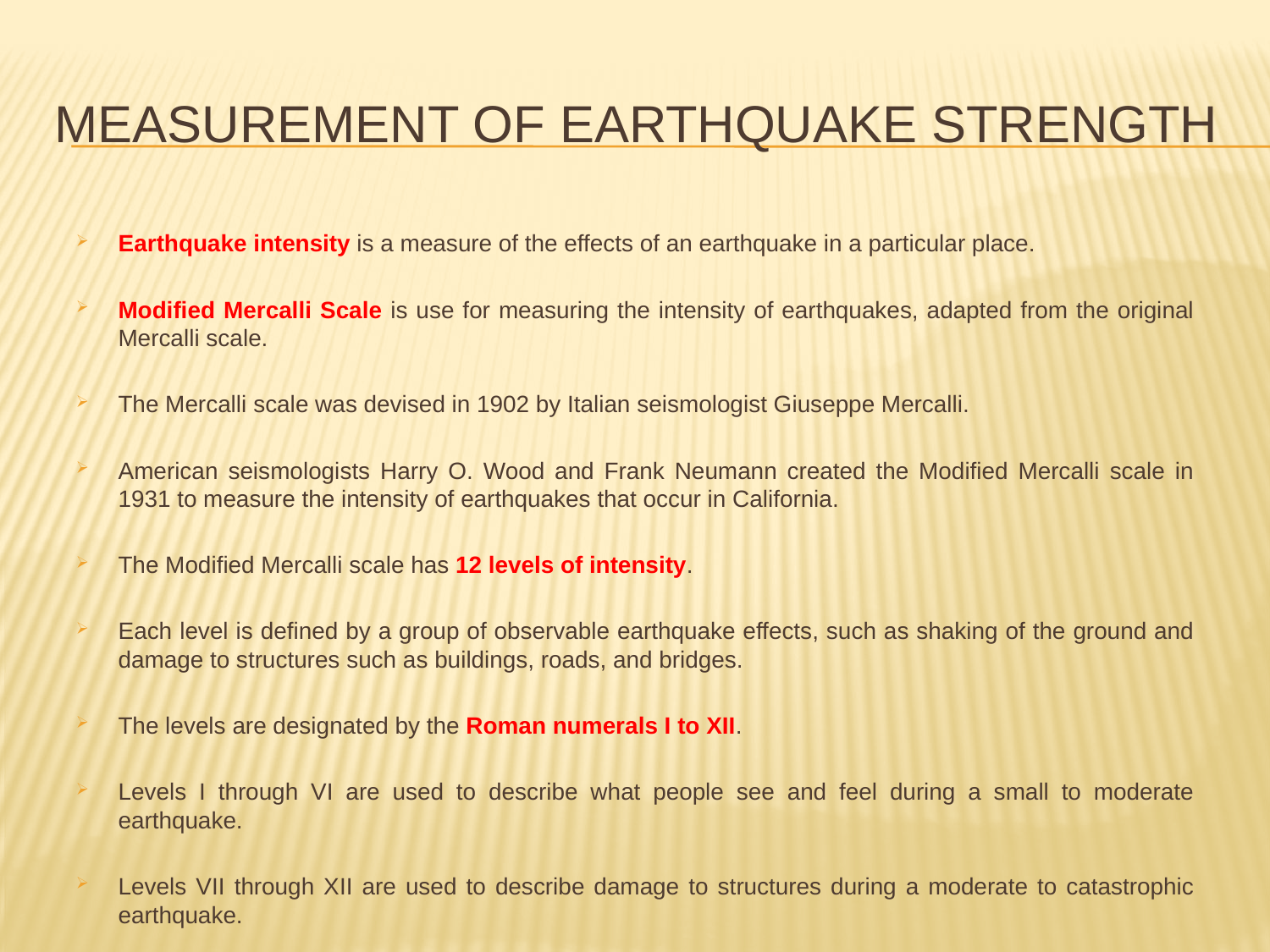

# Measurement of Earthquake Strength
Earthquake intensity is a measure of the effects of an earthquake in a particular place.

Modified Mercalli Scale is use for measuring the intensity of earthquakes, adapted from the original Mercalli scale.

The Mercalli scale was devised in 1902 by Italian seismologist Giuseppe Mercalli.

American seismologists Harry O. Wood and Frank Neumann created the Modified Mercalli scale in 1931 to measure the intensity of earthquakes that occur in California.

The Modified Mercalli scale has 12 levels of intensity.

Each level is defined by a group of observable earthquake effects, such as shaking of the ground and damage to structures such as buildings, roads, and bridges.

The levels are designated by the Roman numerals I to XII.

Levels I through VI are used to describe what people see and feel during a small to moderate earthquake.

Levels VII through XII are used to describe damage to structures during a moderate to catastrophic earthquake.